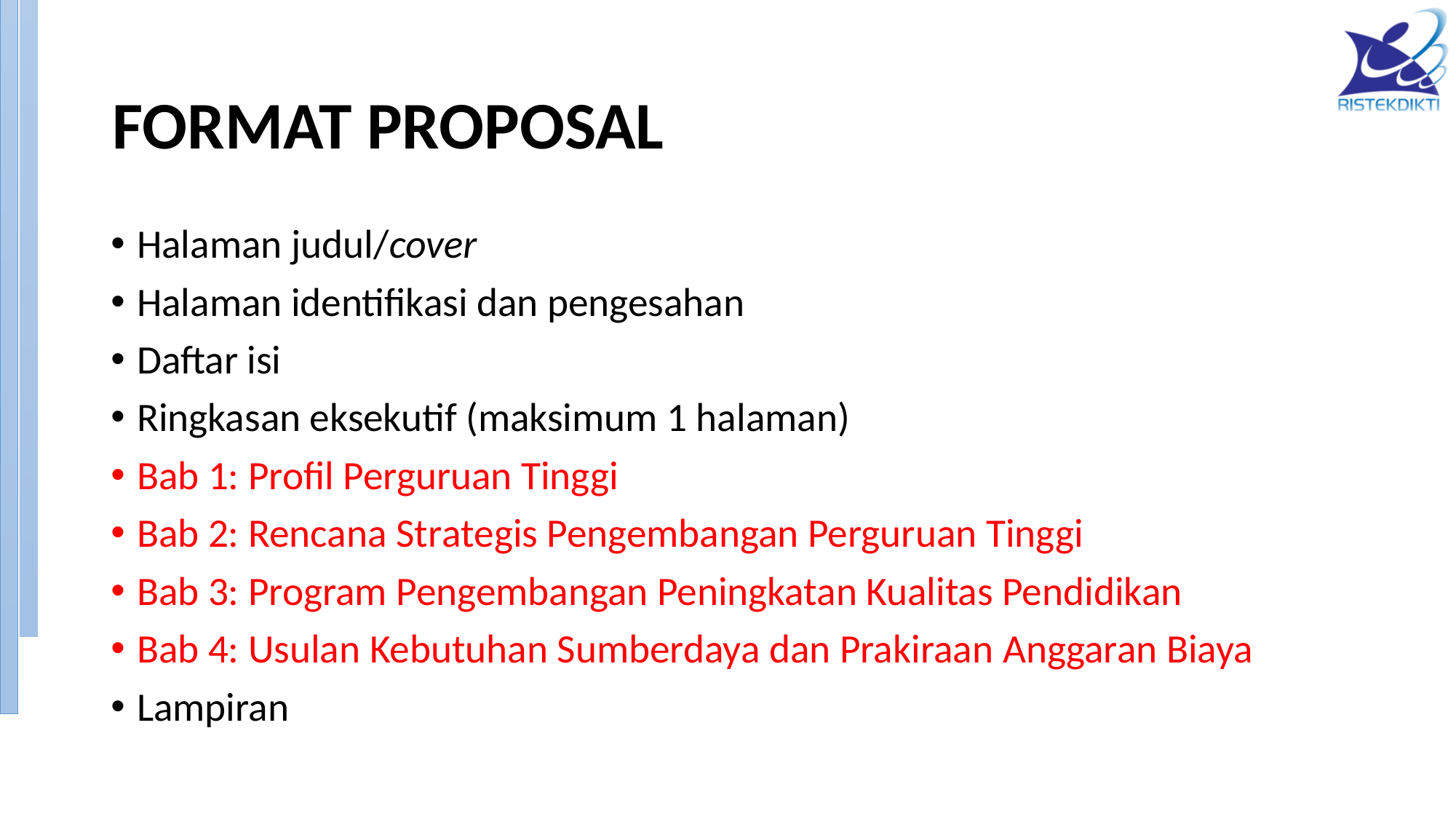

# FORMAT PROPOSAL

Halaman judul/cover
Halaman identifikasi dan pengesahan
Daftar isi
Ringkasan eksekutif (maksimum 1 halaman)
Bab 1: Profil Perguruan Tinggi
Bab 2: Rencana Strategis Pengembangan Perguruan Tinggi
Bab 3: Program Pengembangan Peningkatan Kualitas Pendidikan
Bab 4: Usulan Kebutuhan Sumberdaya dan Prakiraan Anggaran Biaya
Lampiran